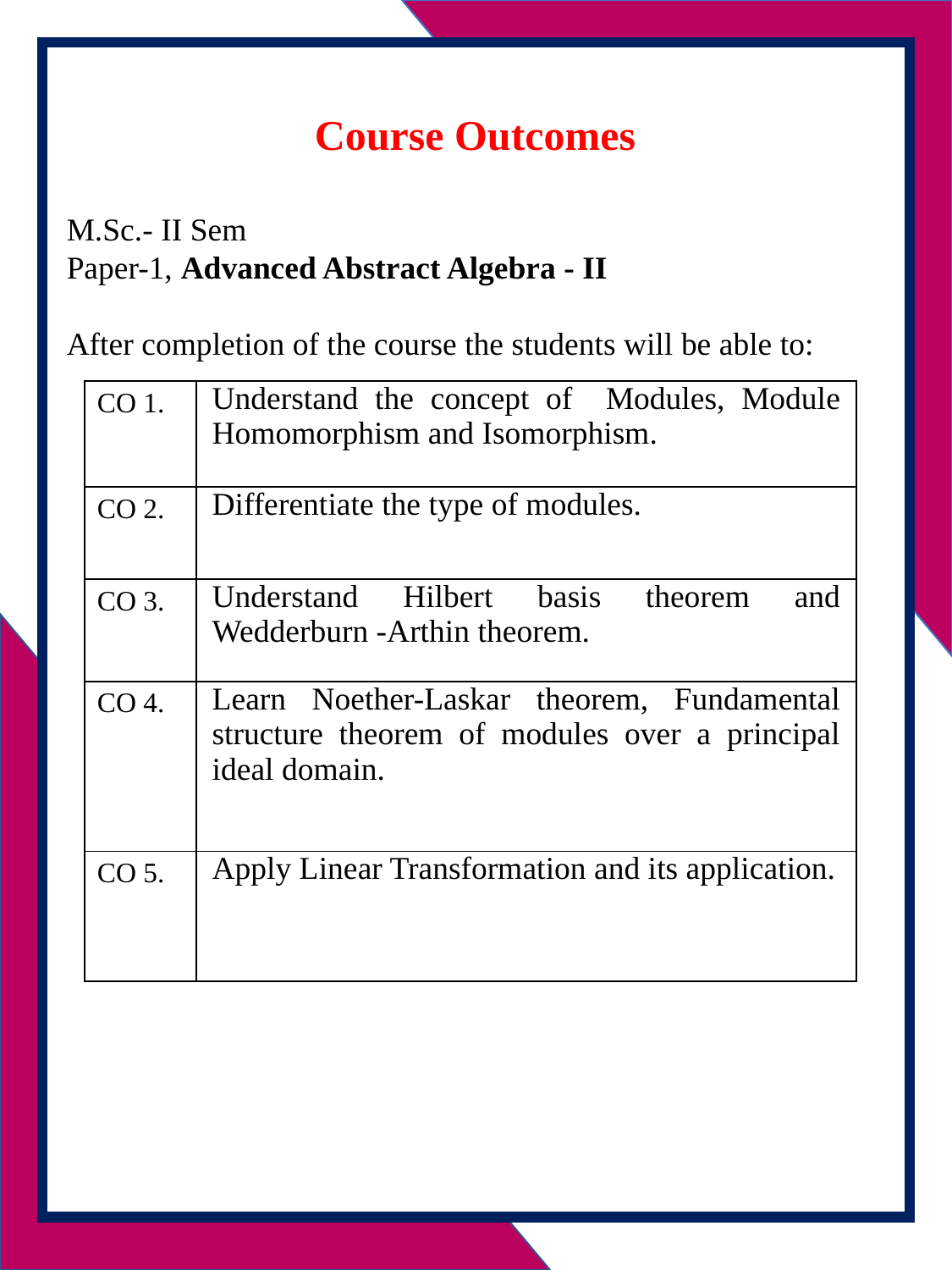

Course Outcomes

M.Sc.- II Sem
Paper-1, Advanced Abstract Algebra - II

After completion of the course the students will be able to:

| CO 1. | Understand the concept of Modules, Module Homomorphism and Isomorphism. |
| --- | --- |
| CO 2. | Differentiate the type of modules. |
| CO 3. | Understand Hilbert basis theorem and Wedderburn -Arthin theorem. |
| CO 4. | Learn Noether-Laskar theorem, Fundamental structure theorem of modules over a principal ideal domain. |
| CO 5. | Apply Linear Transformation and its application. |